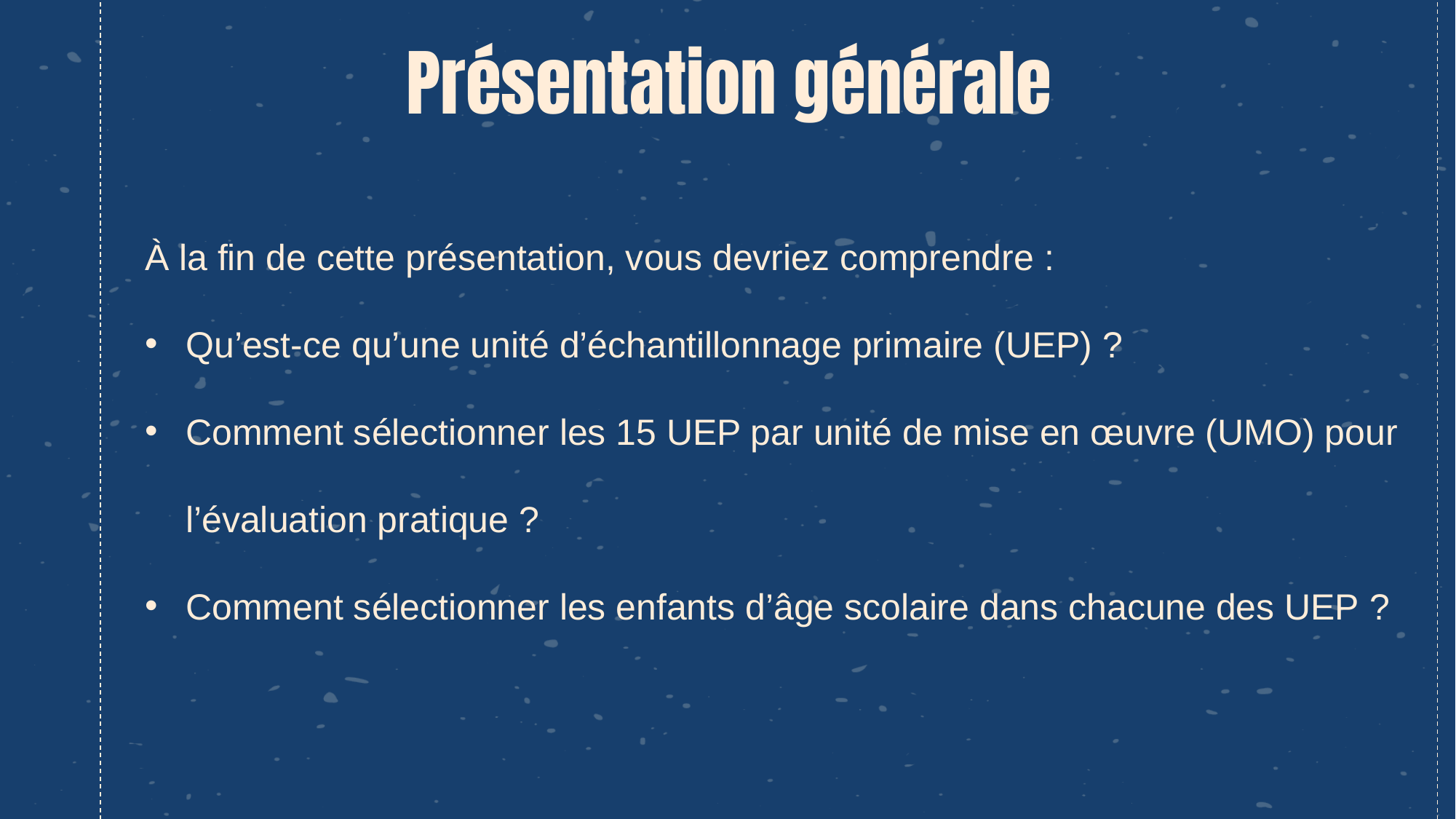

# Présentation générale
À la fin de cette présentation, vous devriez comprendre :
Qu’est-ce qu’une unité d’échantillonnage primaire (UEP) ?
Comment sélectionner les 15 UEP par unité de mise en œuvre (UMO) pour l’évaluation pratique ?
Comment sélectionner les enfants d’âge scolaire dans chacune des UEP ?